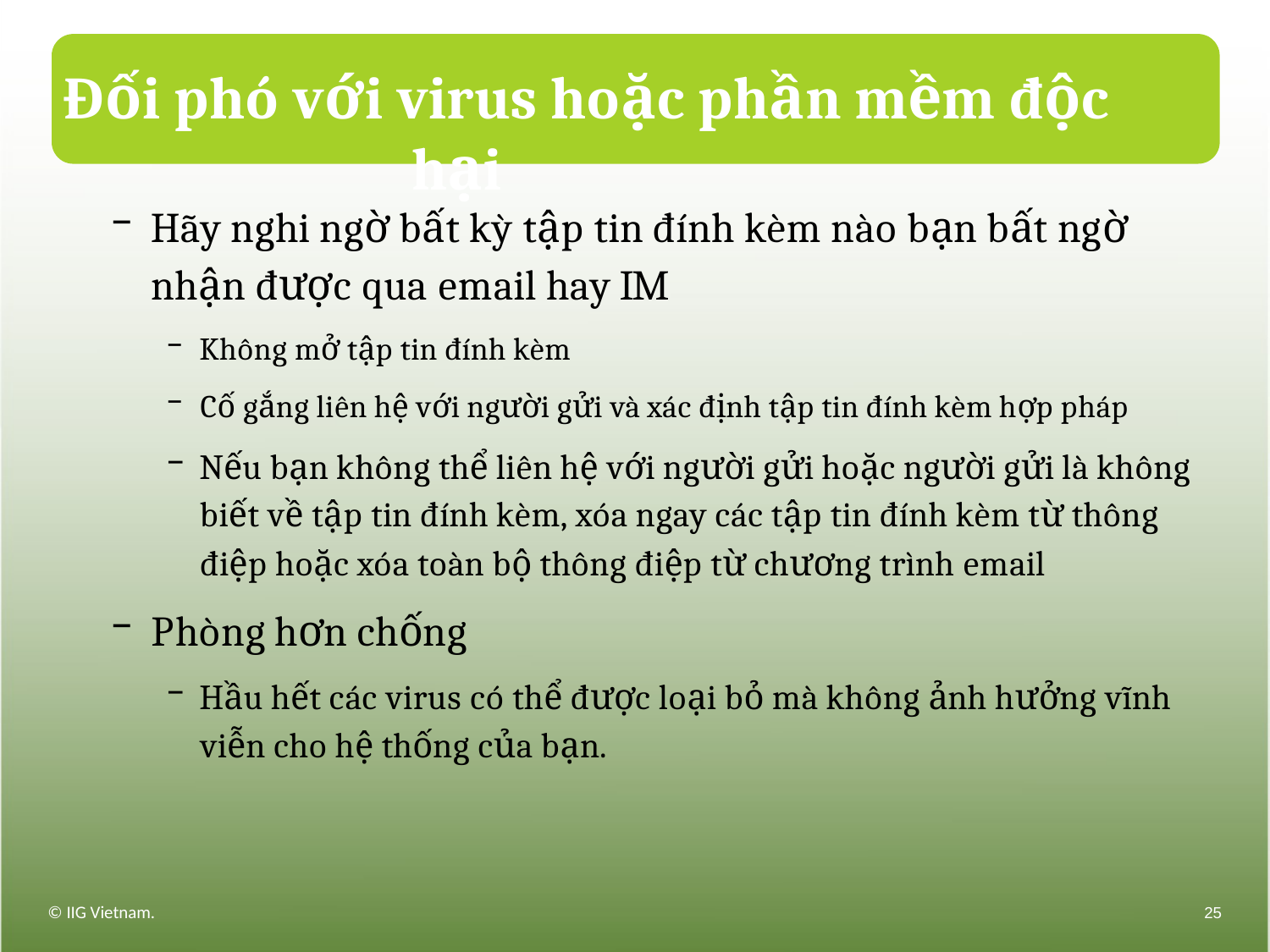

# Đối phó với virus hoặc phần mềm độc hại
Hãy nghi ngờ bất kỳ tập tin đính kèm nào bạn bất ngờ nhận được qua email hay IM
Không mở tập tin đính kèm
Cố gắng liên hệ với người gửi và xác định tập tin đính kèm hợp pháp
Nếu bạn không thể liên hệ với người gửi hoặc người gửi là không biết về tập tin đính kèm, xóa ngay các tập tin đính kèm từ thông điệp hoặc xóa toàn bộ thông điệp từ chương trình email
Phòng hơn chống
Hầu hết các virus có thể được loại bỏ mà không ảnh hưởng vĩnh viễn cho hệ thống của bạn.
© IIG Vietnam.
25